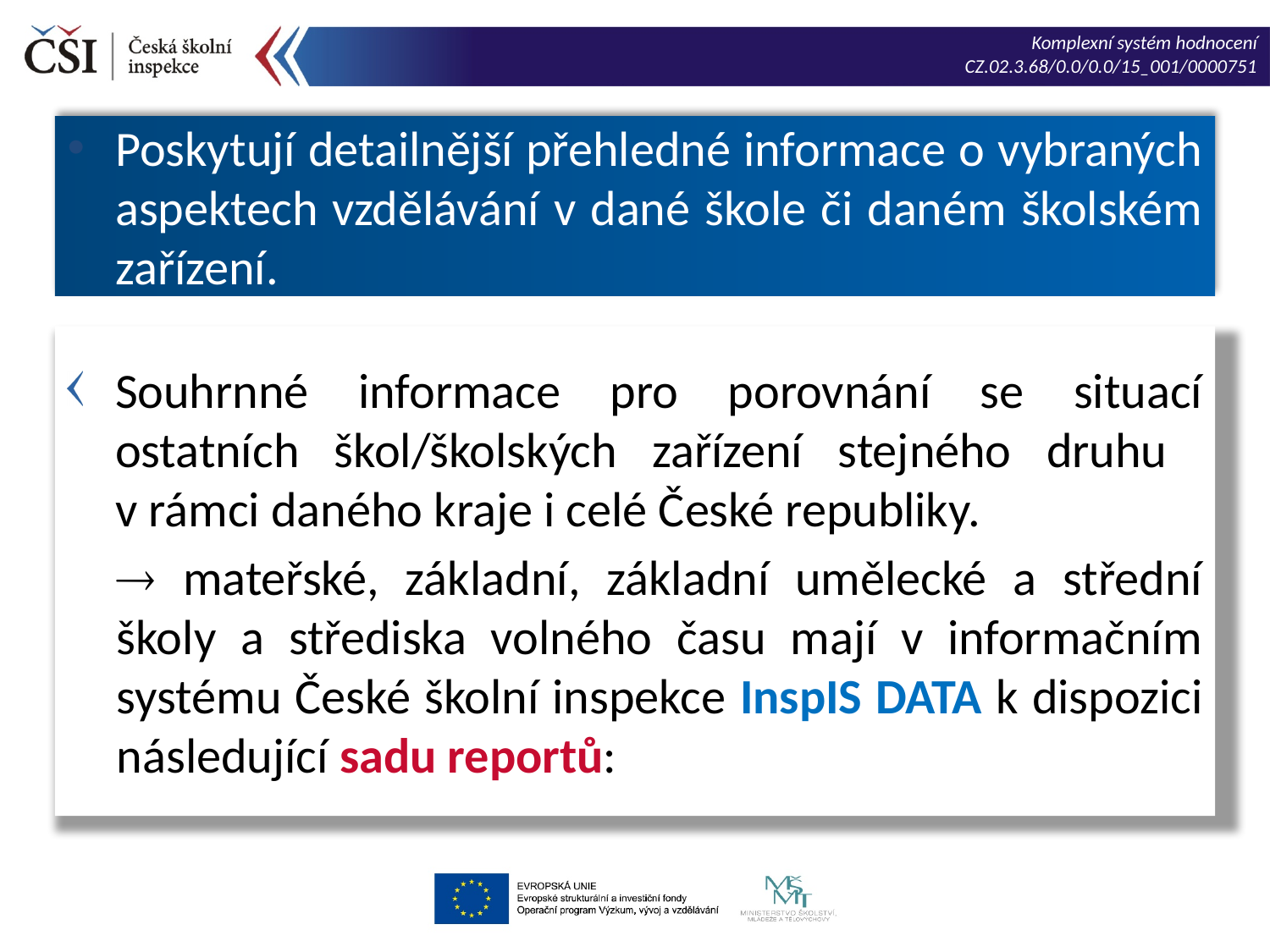

Poskytují detailnější přehledné informace o vybraných aspektech vzdělávání v dané škole či daném školském zařízení.
Souhrnné informace pro porovnání se situací ostatních škol/školských zařízení stejného druhu
v rámci daného kraje i celé České republiky.
→ mateřské, základní, základní umělecké a střední školy a střediska volného času mají v informačním systému České školní inspekce InspIS DATA k dispozici následující sadu reportů: